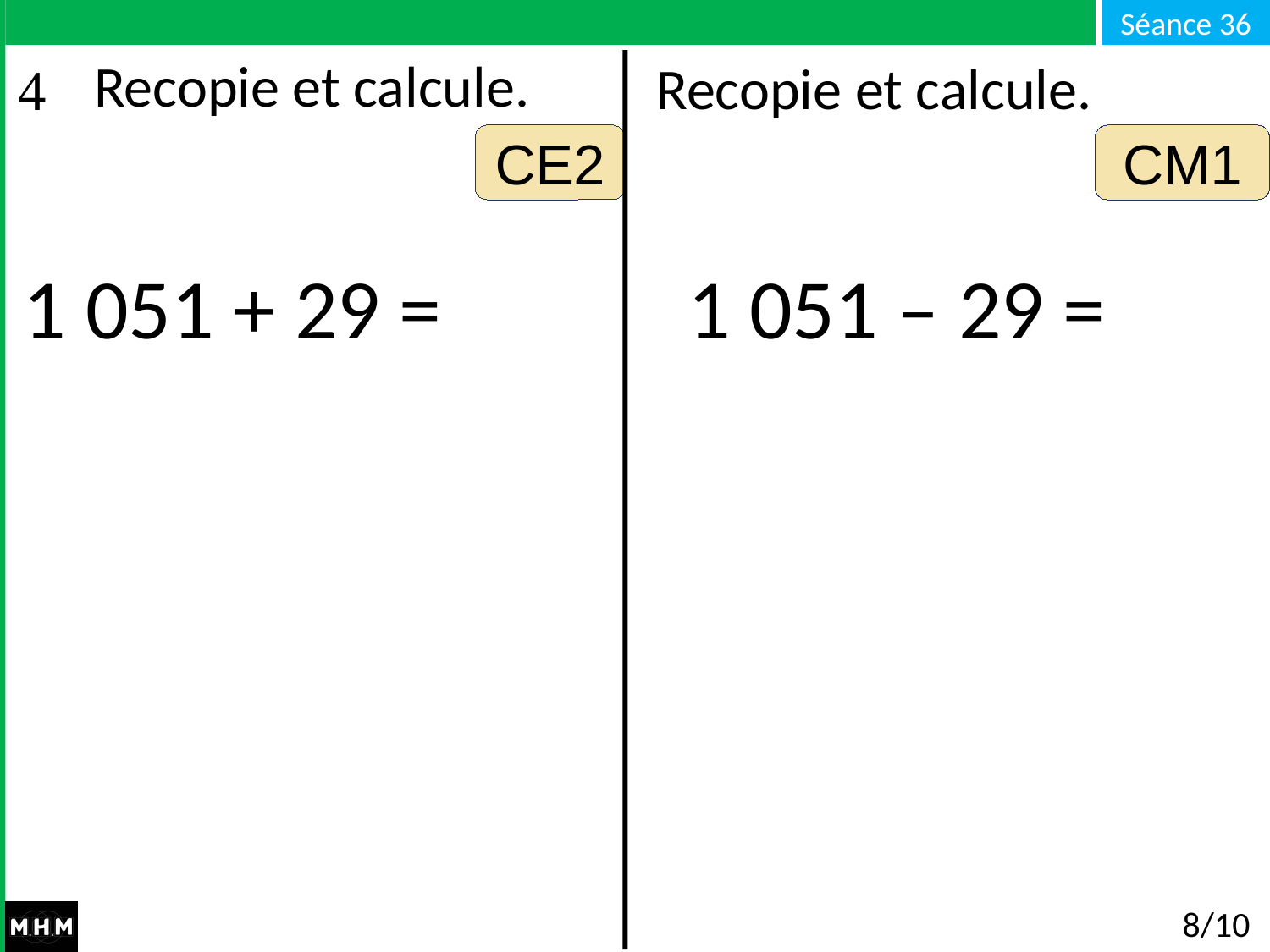

# Recopie et calcule.
Recopie et calcule.
CE2
CM1
1 051 + 29 =
1 051 – 29 =
8/10